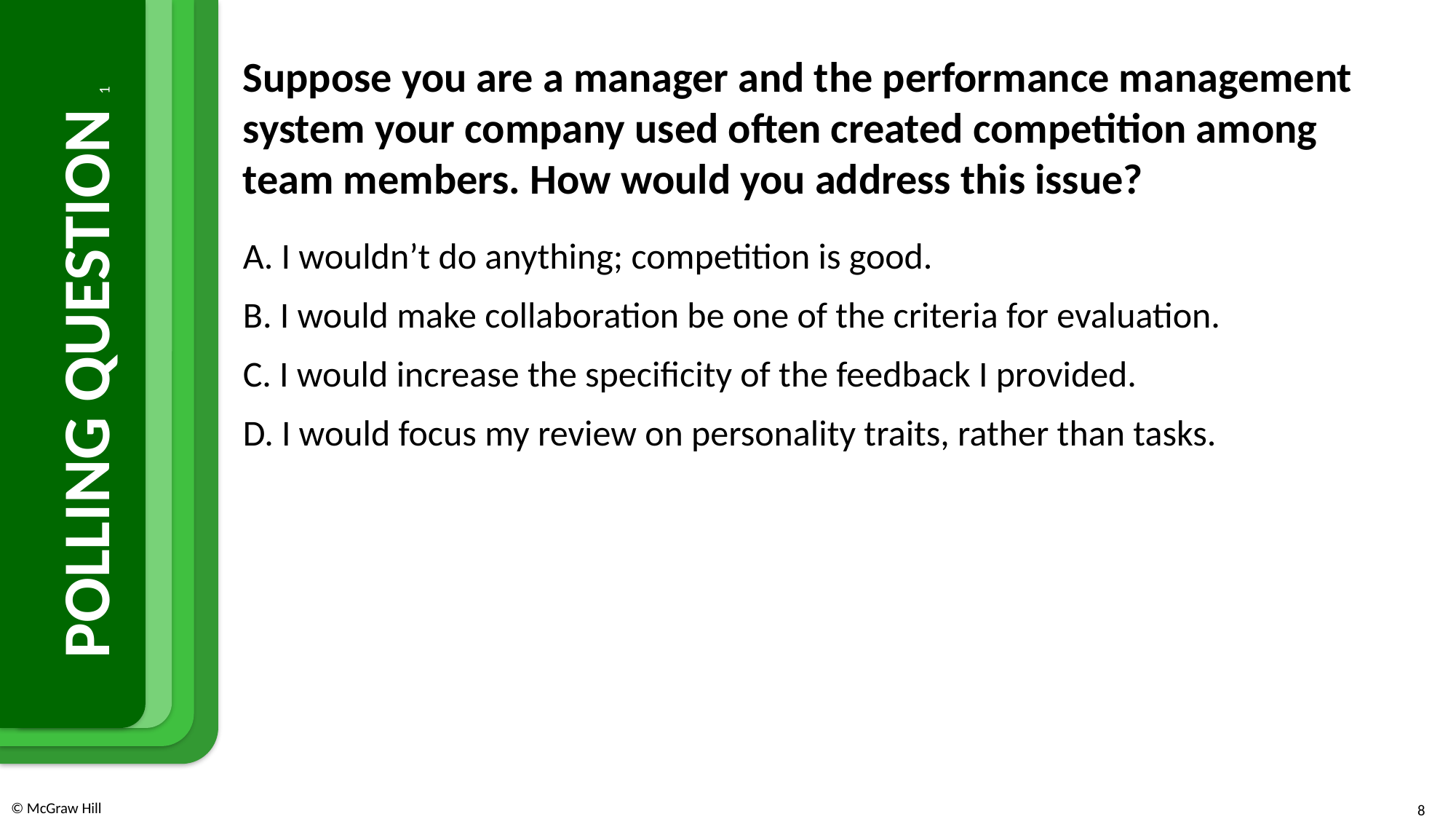

Suppose you are a manager and the performance management system your company used often created competition among team members. How would you address this issue?
A. I wouldn’t do anything; competition is good.
B. I would make collaboration be one of the criteria for evaluation.
C. I would increase the specificity of the feedback I provided.
D. I would focus my review on personality traits, rather than tasks.
# POLLING QUESTION 1